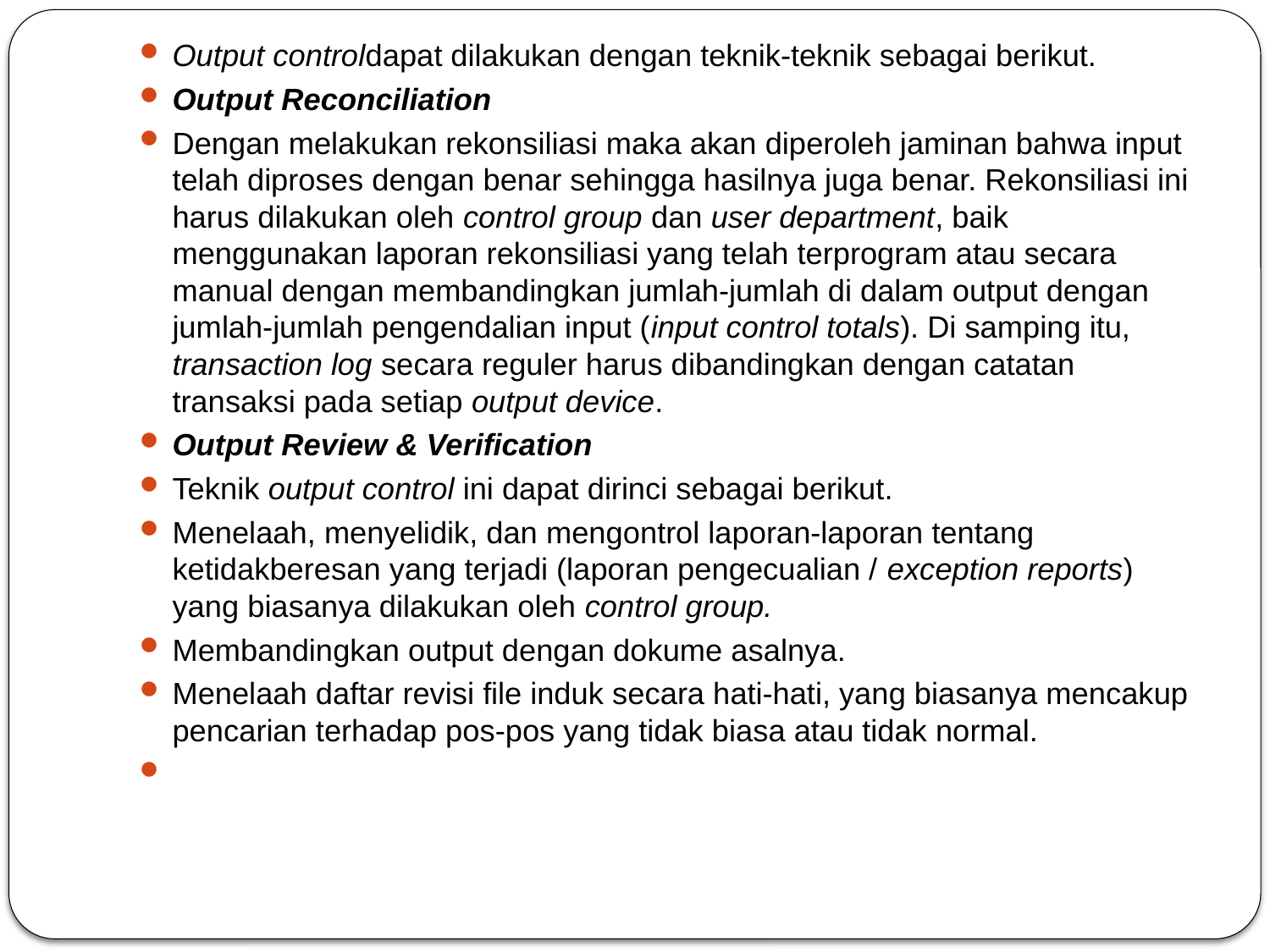

Output controldapat dilakukan dengan teknik-teknik sebagai berikut.
Output Reconciliation
Dengan melakukan rekonsiliasi maka akan diperoleh jaminan bahwa input telah diproses dengan benar sehingga hasilnya juga benar. Rekonsiliasi ini harus dilakukan oleh control group dan user department, baik menggunakan laporan rekonsiliasi yang telah terprogram atau secara manual dengan membandingkan jumlah-jumlah di dalam output dengan jumlah-jumlah pengendalian input (input control totals). Di samping itu, transaction log secara reguler harus dibandingkan dengan catatan transaksi pada setiap output device.
Output Review & Verification
Teknik output control ini dapat dirinci sebagai berikut.
Menelaah, menyelidik, dan mengontrol laporan-laporan tentang ketidakberesan yang terjadi (laporan pengecualian / exception reports) yang biasanya dilakukan oleh control group.
Membandingkan output dengan dokume asalnya.
Menelaah daftar revisi file induk secara hati-hati, yang biasanya mencakup pencarian terhadap pos-pos yang tidak biasa atau tidak normal.

#